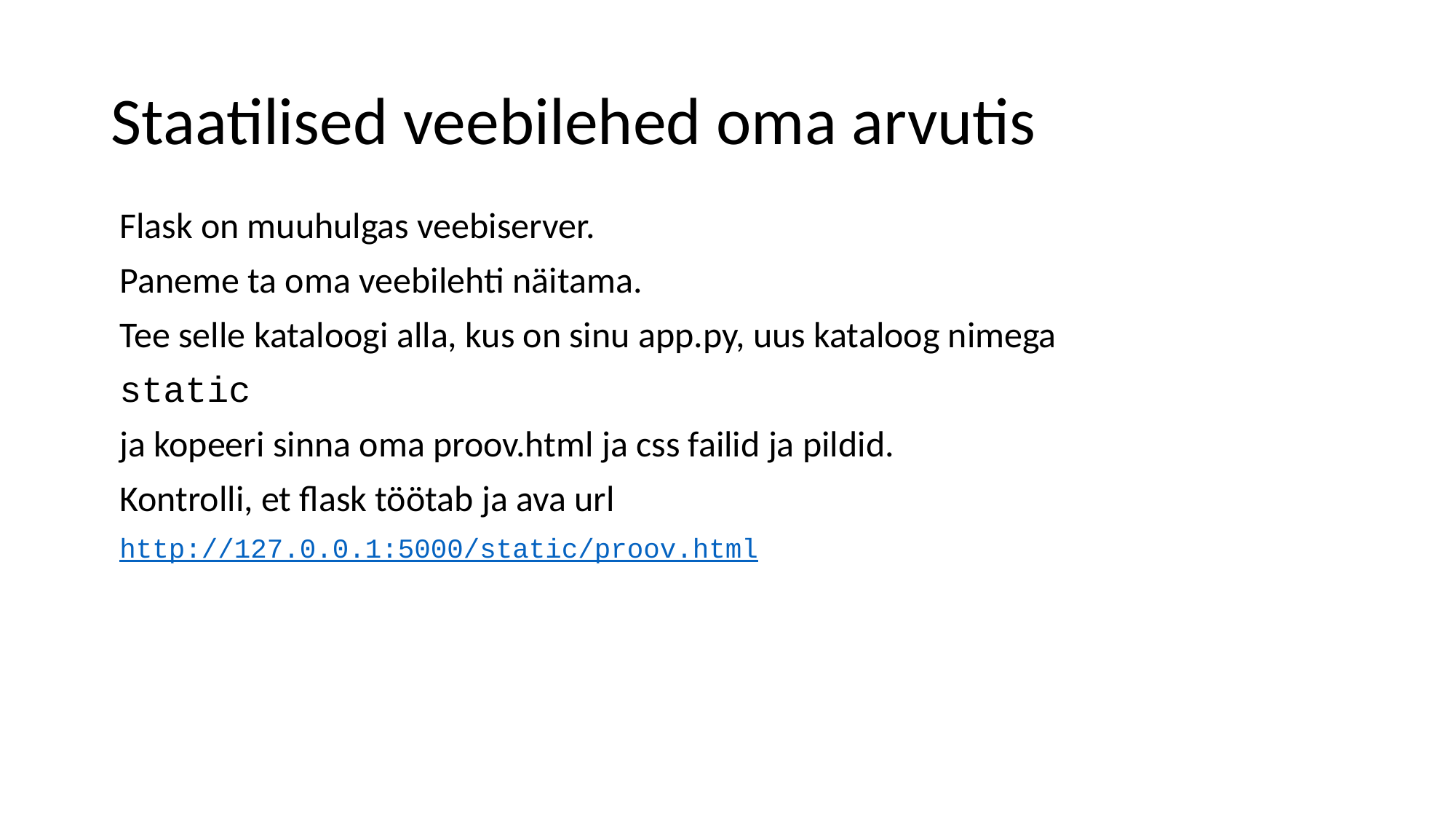

# Staatilised veebilehed oma arvutis
Flask on muuhulgas veebiserver.
Paneme ta oma veebilehti näitama.
Tee selle kataloogi alla, kus on sinu app.py, uus kataloog nimega
static
ja kopeeri sinna oma proov.html ja css failid ja pildid.
Kontrolli, et flask töötab ja ava url
http://127.0.0.1:5000/static/proov.html